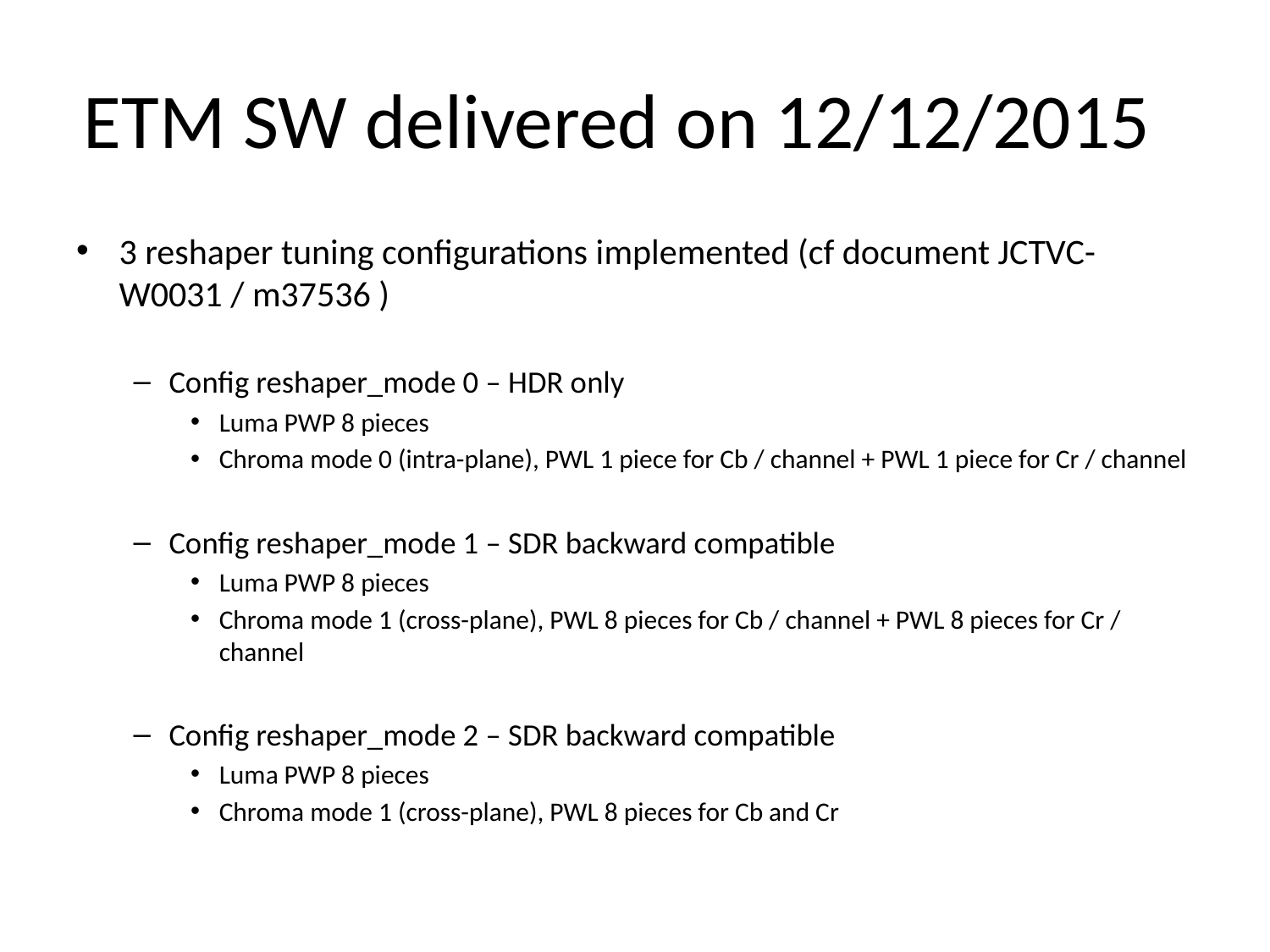

# ETM SW delivered on 12/12/2015
3 reshaper tuning configurations implemented (cf document JCTVC-W0031 / m37536 )

Config reshaper_mode 0 – HDR only
Luma PWP 8 pieces
Chroma mode 0 (intra-plane), PWL 1 piece for Cb / channel + PWL 1 piece for Cr / channel

Config reshaper_mode 1 – SDR backward compatible
Luma PWP 8 pieces
Chroma mode 1 (cross-plane), PWL 8 pieces for Cb / channel + PWL 8 pieces for Cr / channel

Config reshaper_mode 2 – SDR backward compatible
Luma PWP 8 pieces
Chroma mode 1 (cross-plane), PWL 8 pieces for Cb and Cr